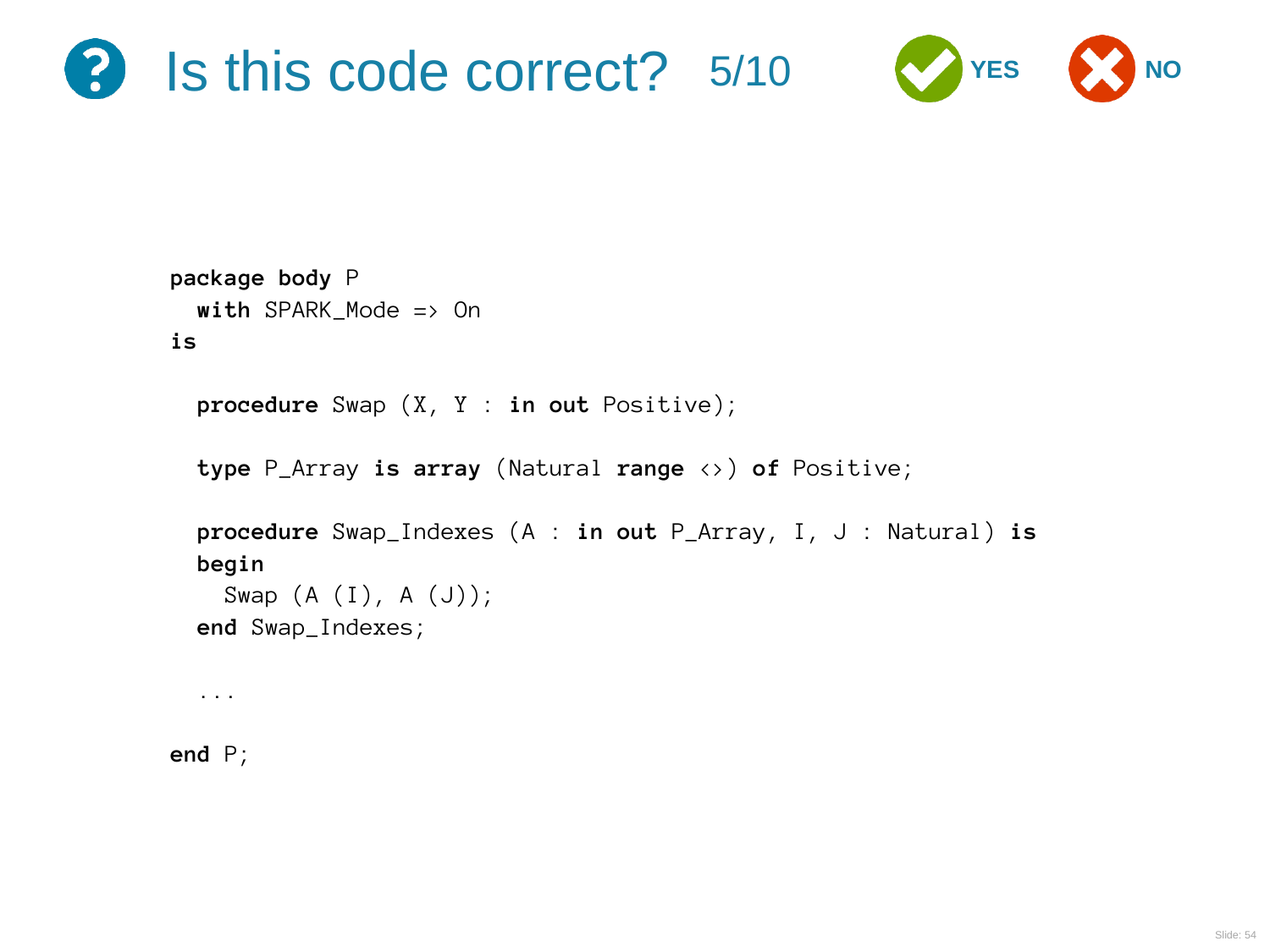

# 5/10
package body P
  with SPARK_Mode => On
is

  procedure Swap (X, Y : in out Positive);

  type P_Array is array (Natural range <>) of Positive;

  procedure Swap_Indexes (A : in out P_Array, I, J : Natural) is
  begin
    Swap (A (I), A (J));
  end Swap_Indexes;

  ...

end P;